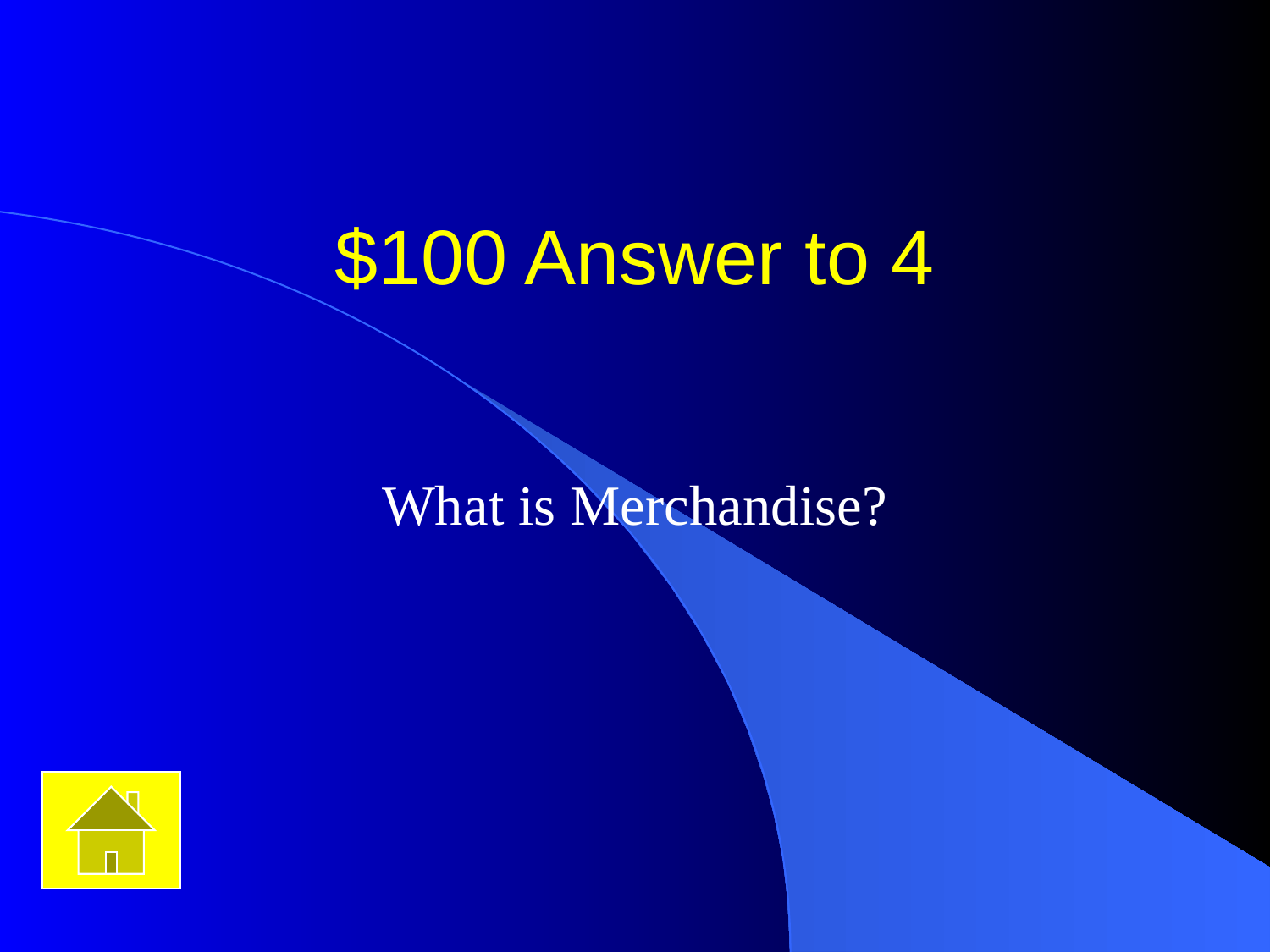

# $100 Answer to 4
What is Merchandise?